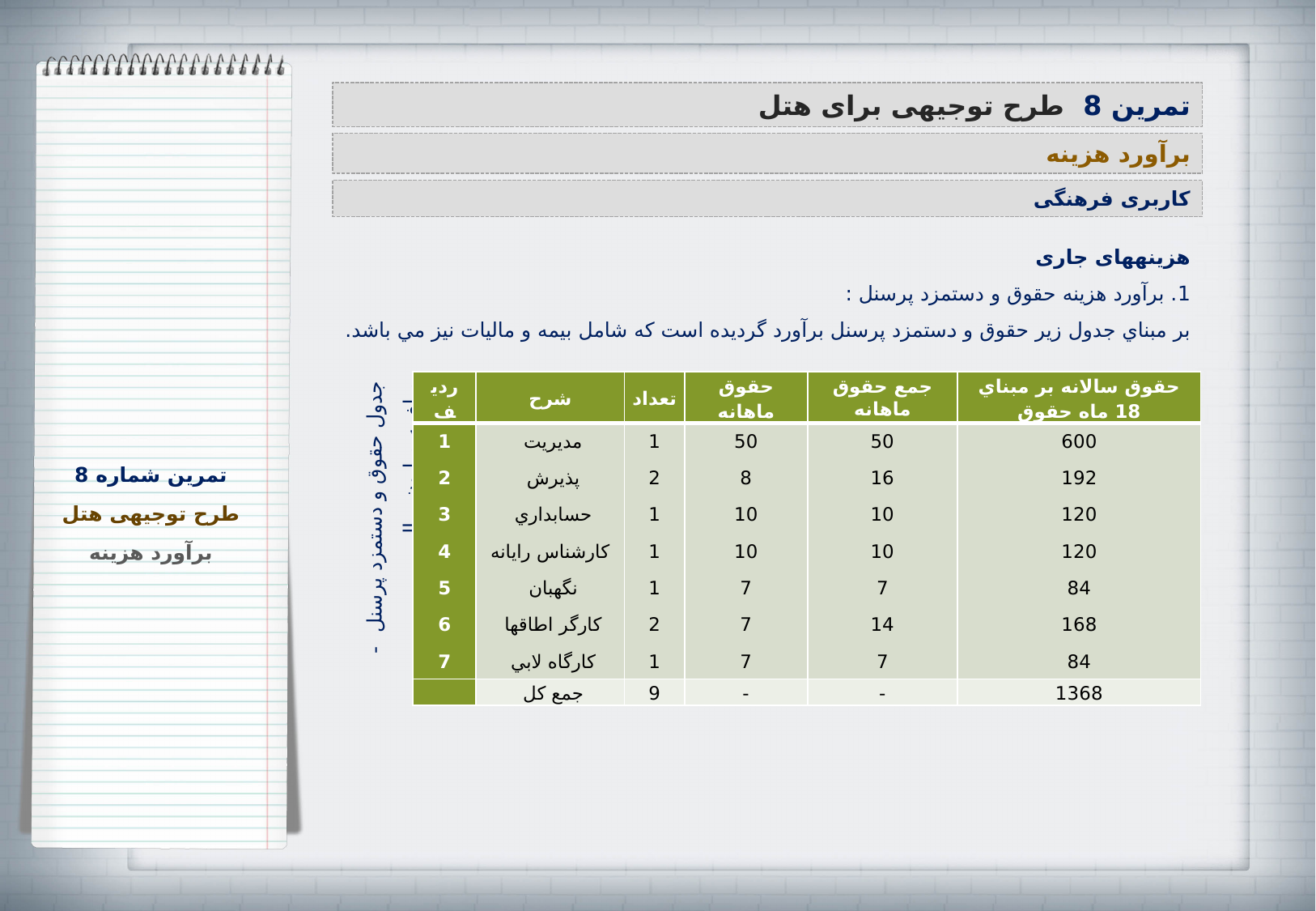

تمرین 8  طرح توجیهی برای هتل
برآورد هزینه
کاربری فرهنگی
هزینه‏های جاری
1. برآورد هزينه حقوق و دستمزد پرسنل :
بر مبناي جدول زير حقوق و دستمزد پرسنل برآورد گرديده است كه شامل بيمه و ماليات نيز مي باشد.
| رديف | شرح | تعداد | حقوق ماهانه | جمع حقوق ماهانه | حقوق سالانه بر مبناي 18 ماه حقوق |
| --- | --- | --- | --- | --- | --- |
| 1 2 3 4 5 6 7 | مديريت پذيرش حسابداري كارشناس رايانه نگهبان كارگر اطاقها كارگاه لابي | 1 2 1 1 1 2 1 | 50 8 10 10 7 7 7 | 50 16 10 10 7 14 7 | 600 192 120 120 84 168 84 |
|  | جمع كل | 9 | - | - | 1368 |
تمرین شماره 8
طرح توجیهی هتل
جدول حقوق و دستمزد پرسنل  - مبلغ به ميليون ريال
برآورد هزینه